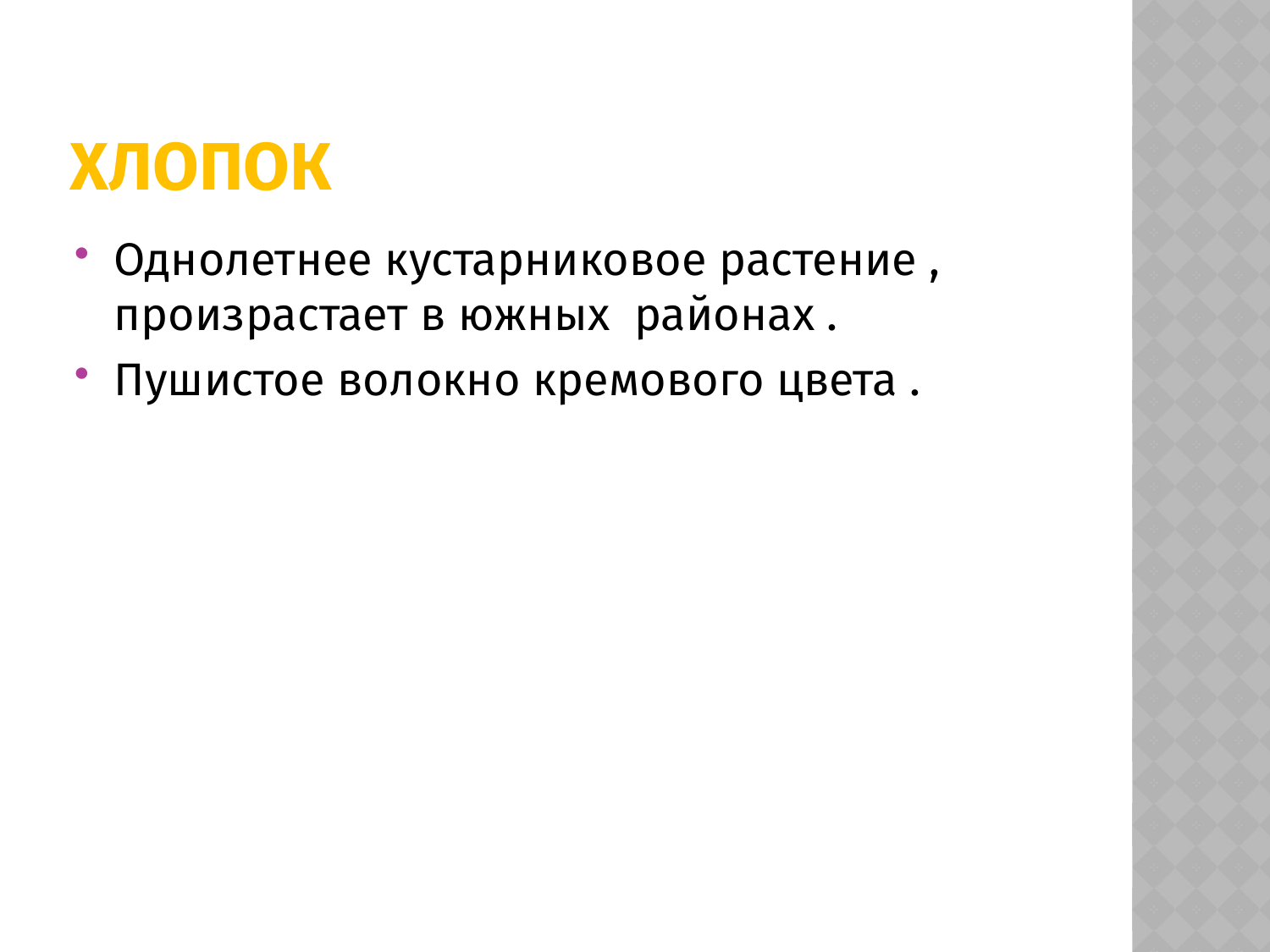

# хлопок
Однолетнее кустарниковое растение , произрастает в южных  районах .
Пушистое волокно кремового цвета .